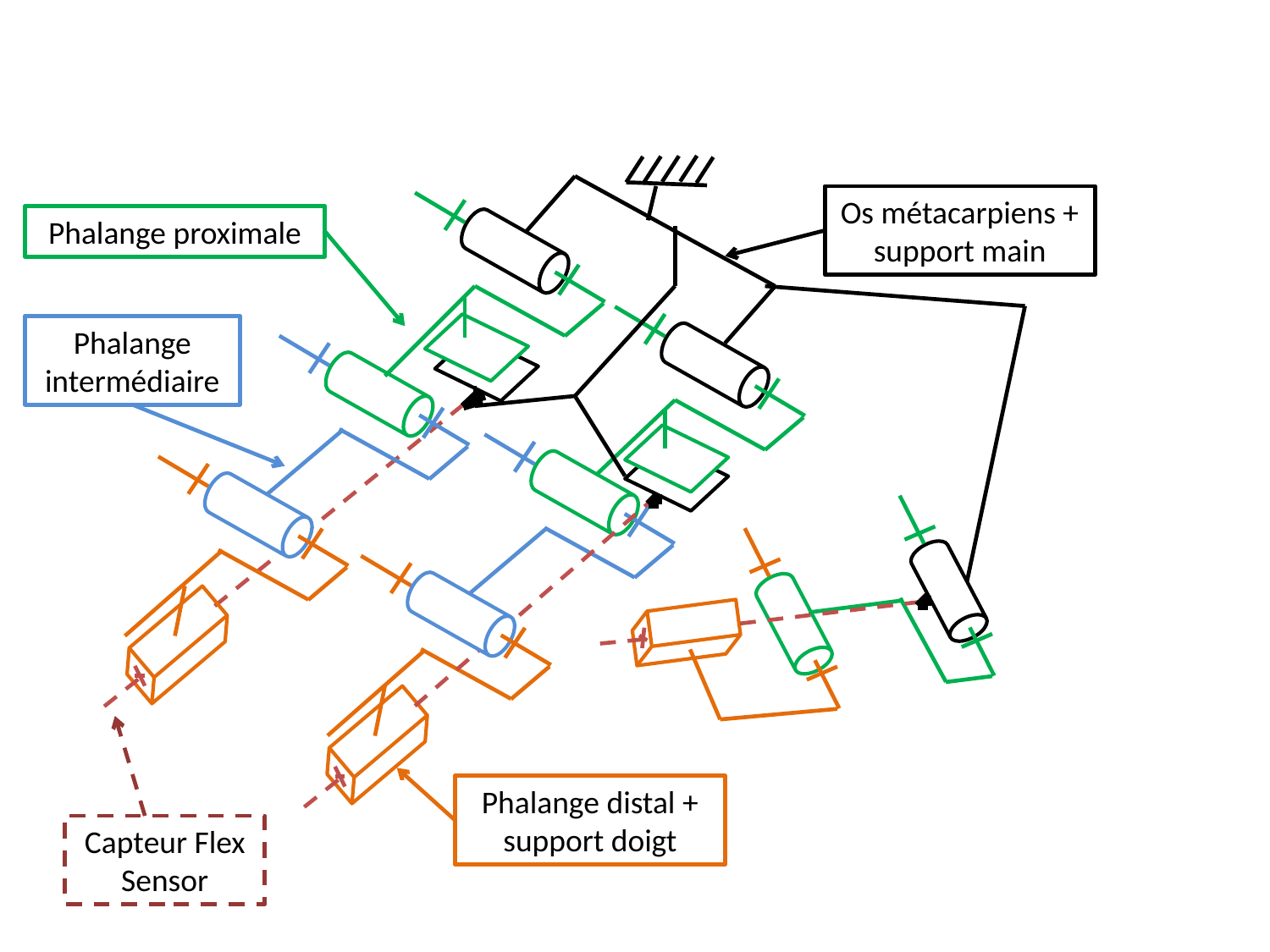

Os métacarpiens + support main
Phalange proximale
Phalange intermédiaire
Phalange distal + support doigt
Capteur Flex Sensor